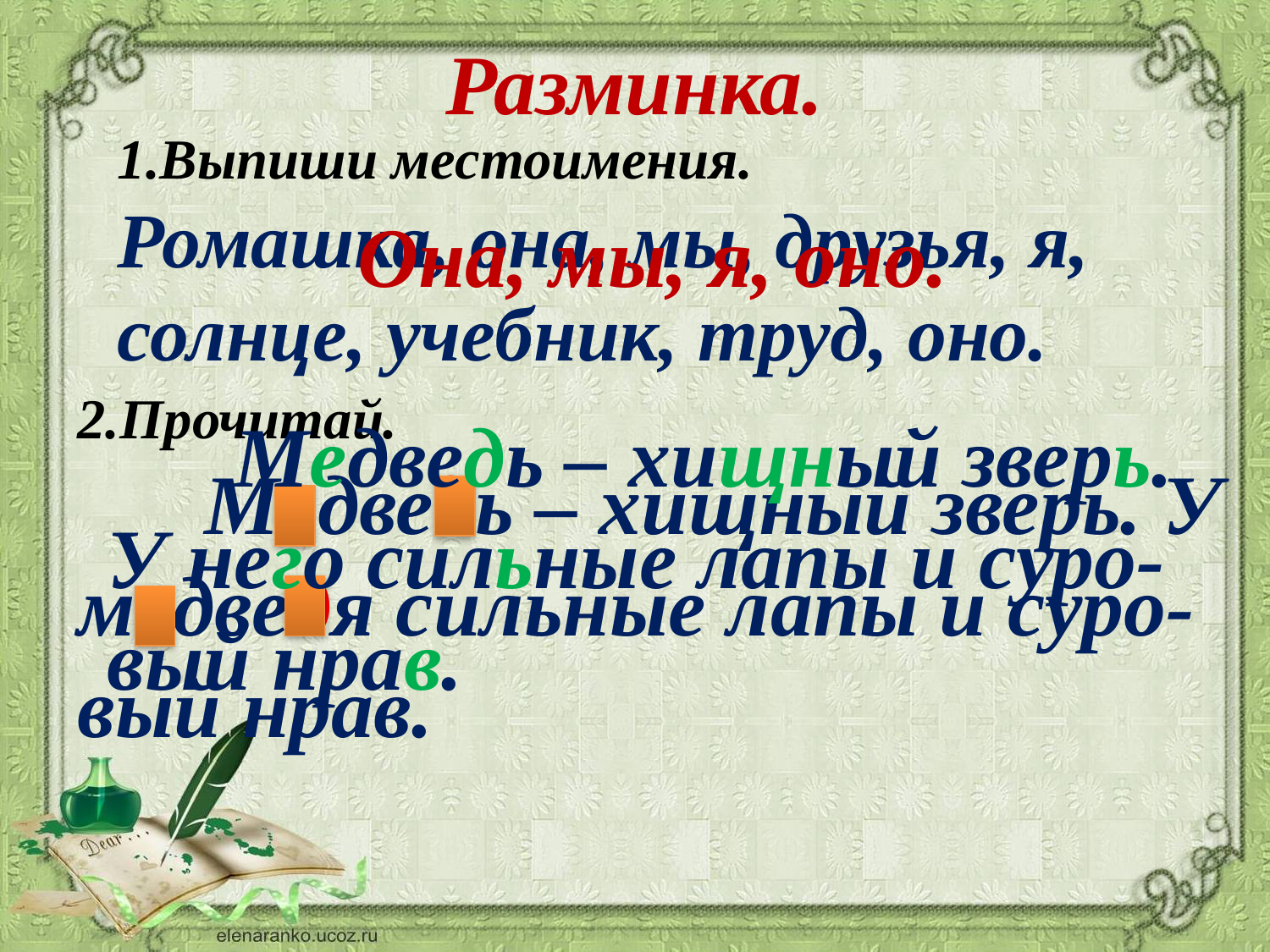

Разминка.
1.Выпиши местоимения.
Ромашка, она, мы, друзья, я, солнце, учебник, труд, оно.

Она, мы, я, оно.
2.Прочитай.
	Медведь – хищный зверь. У медведя сильные лапы и суро- вый нрав.
	Медведь – хищный зверь. У него сильные лапы и суро- вый нрав.